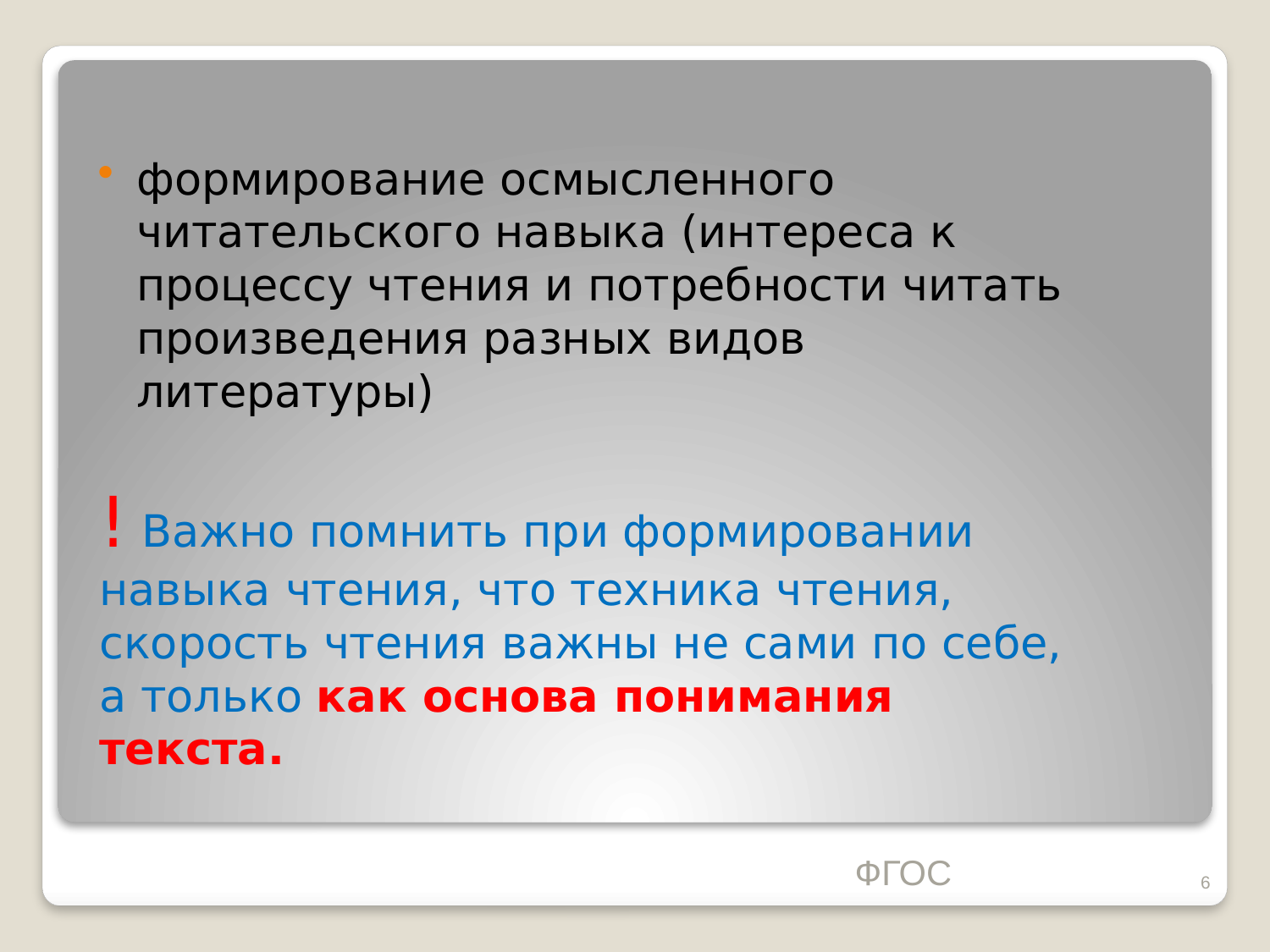

формирование осмысленного читательского навыка (интереса к процессу чтения и потребности читать произведения разных видов литературы)

! Важно помнить при формировании навыка чтения, что техника чтения, скорость чтения важны не сами по себе, а только как основа понимания текста.
ФГОС
6